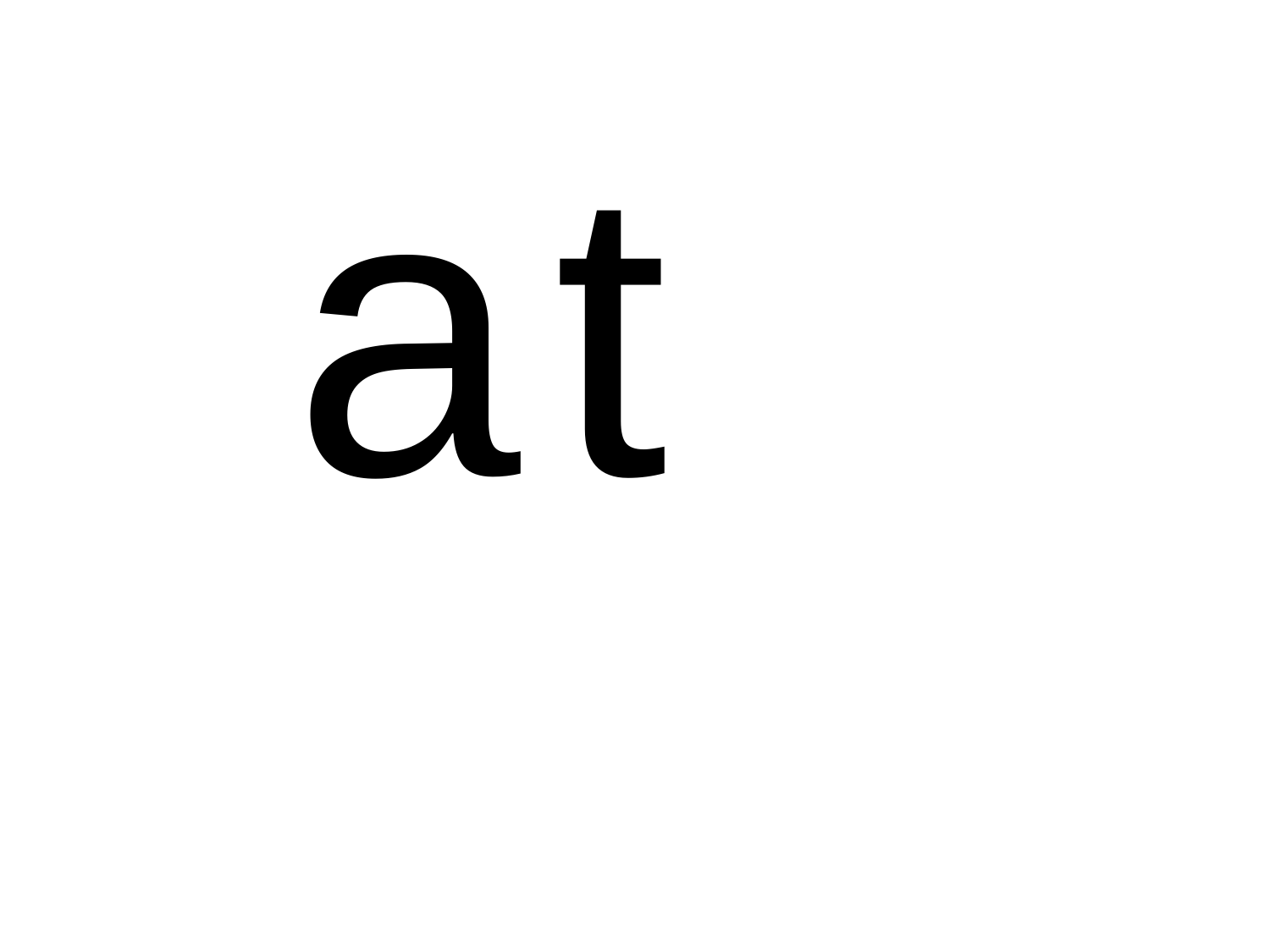

| a |
| --- |
| t |
| --- |